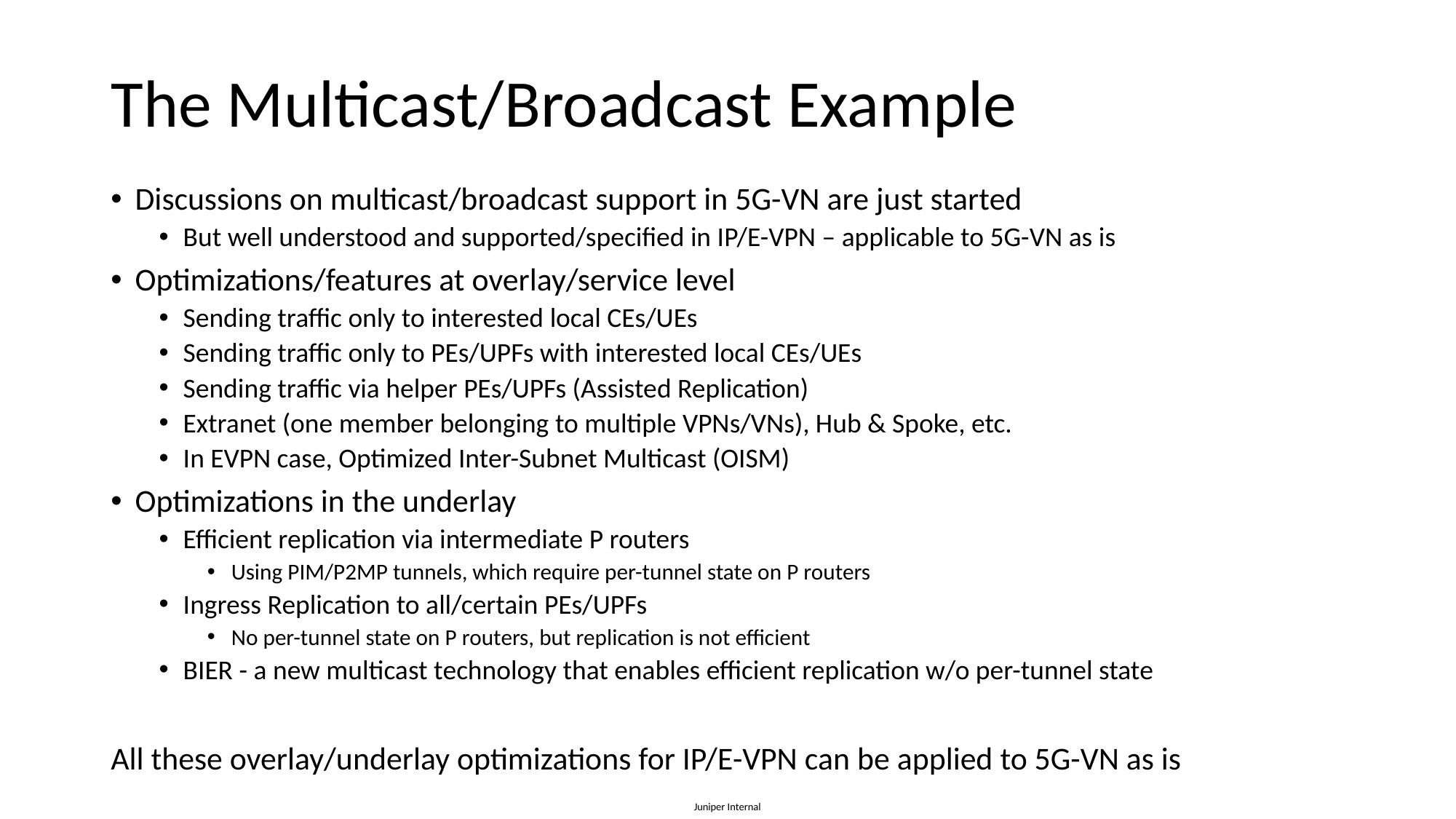

# The Multicast/Broadcast Example
Discussions on multicast/broadcast support in 5G-VN are just started
But well understood and supported/specified in IP/E-VPN – applicable to 5G-VN as is
Optimizations/features at overlay/service level
Sending traffic only to interested local CEs/UEs
Sending traffic only to PEs/UPFs with interested local CEs/UEs
Sending traffic via helper PEs/UPFs (Assisted Replication)
Extranet (one member belonging to multiple VPNs/VNs), Hub & Spoke, etc.
In EVPN case, Optimized Inter-Subnet Multicast (OISM)
Optimizations in the underlay
Efficient replication via intermediate P routers
Using PIM/P2MP tunnels, which require per-tunnel state on P routers
Ingress Replication to all/certain PEs/UPFs
No per-tunnel state on P routers, but replication is not efficient
BIER - a new multicast technology that enables efficient replication w/o per-tunnel state

All these overlay/underlay optimizations for IP/E-VPN can be applied to 5G-VN as is